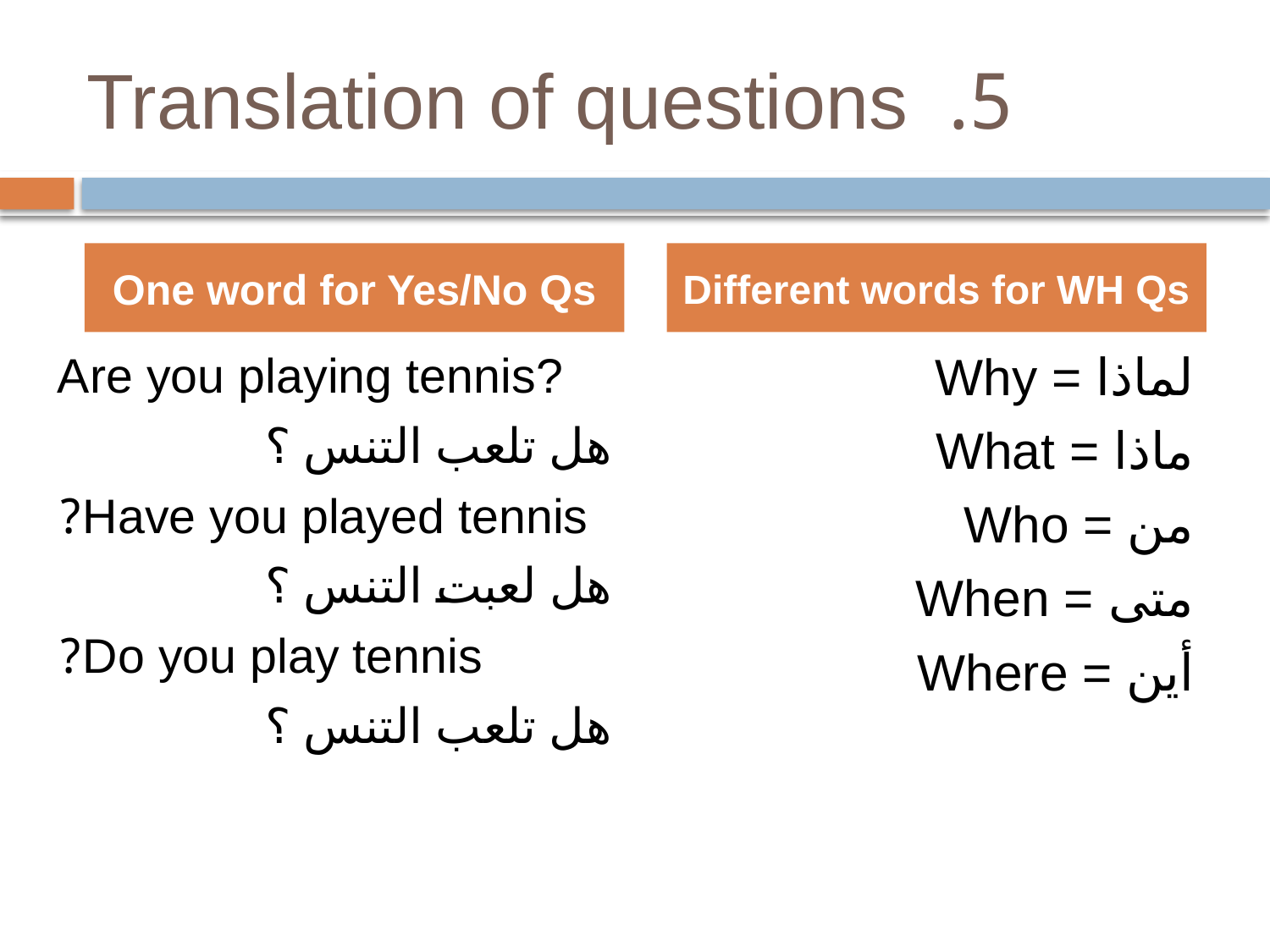

# 5.  Translation of questions
One word for Yes/No Qs
Different words for WH Qs
Are you playing tennis?
هل تلعب التنس ؟
Have you played tennis?
هل لعبت التنس ؟
Do you play tennis?
هل تلعب التنس ؟

Why = لماذا
What = ماذا
Who = من
When = متى
Where = أين